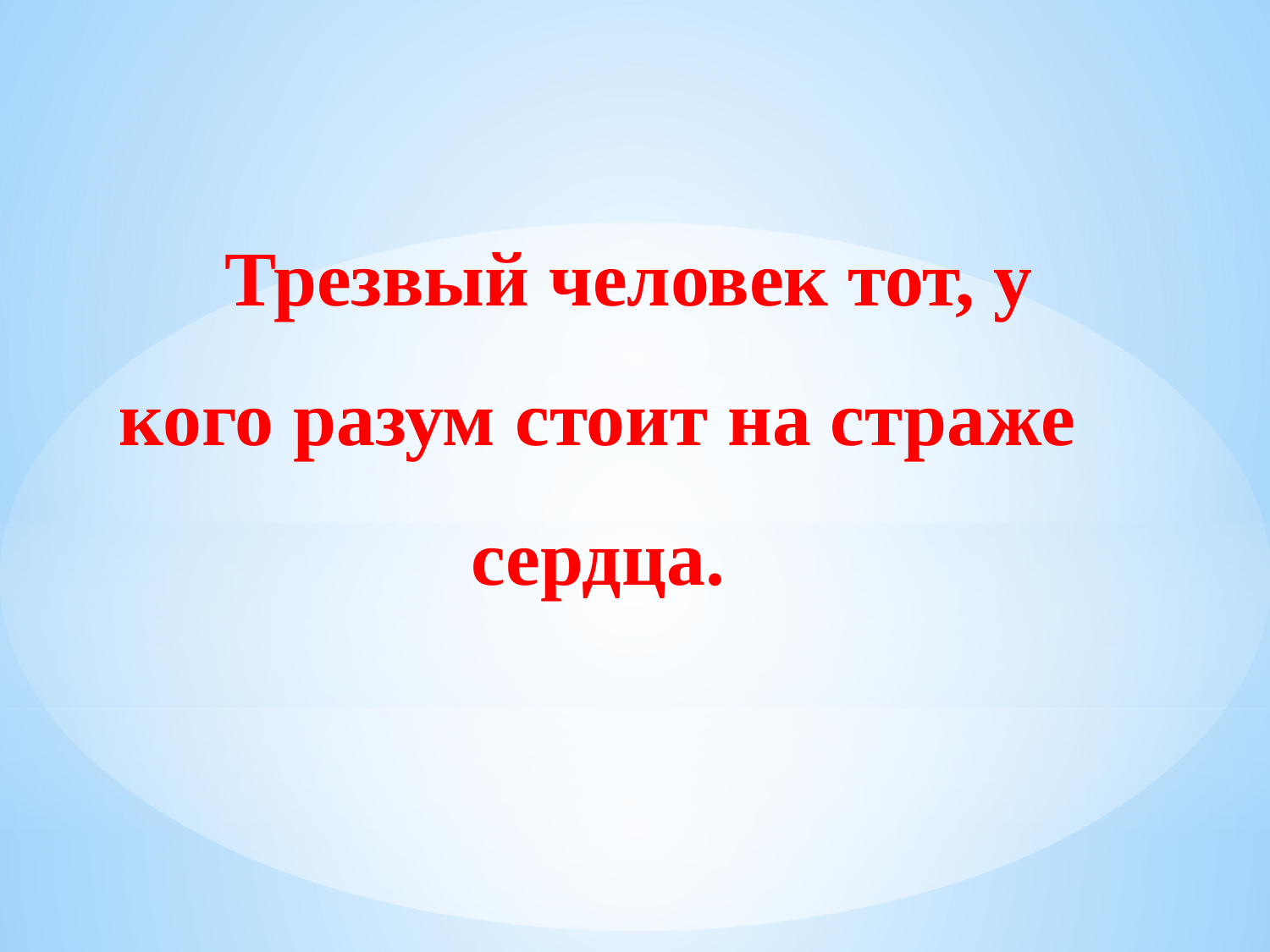

Трезвый человек тот, у кого разум стоит на страже сердца.